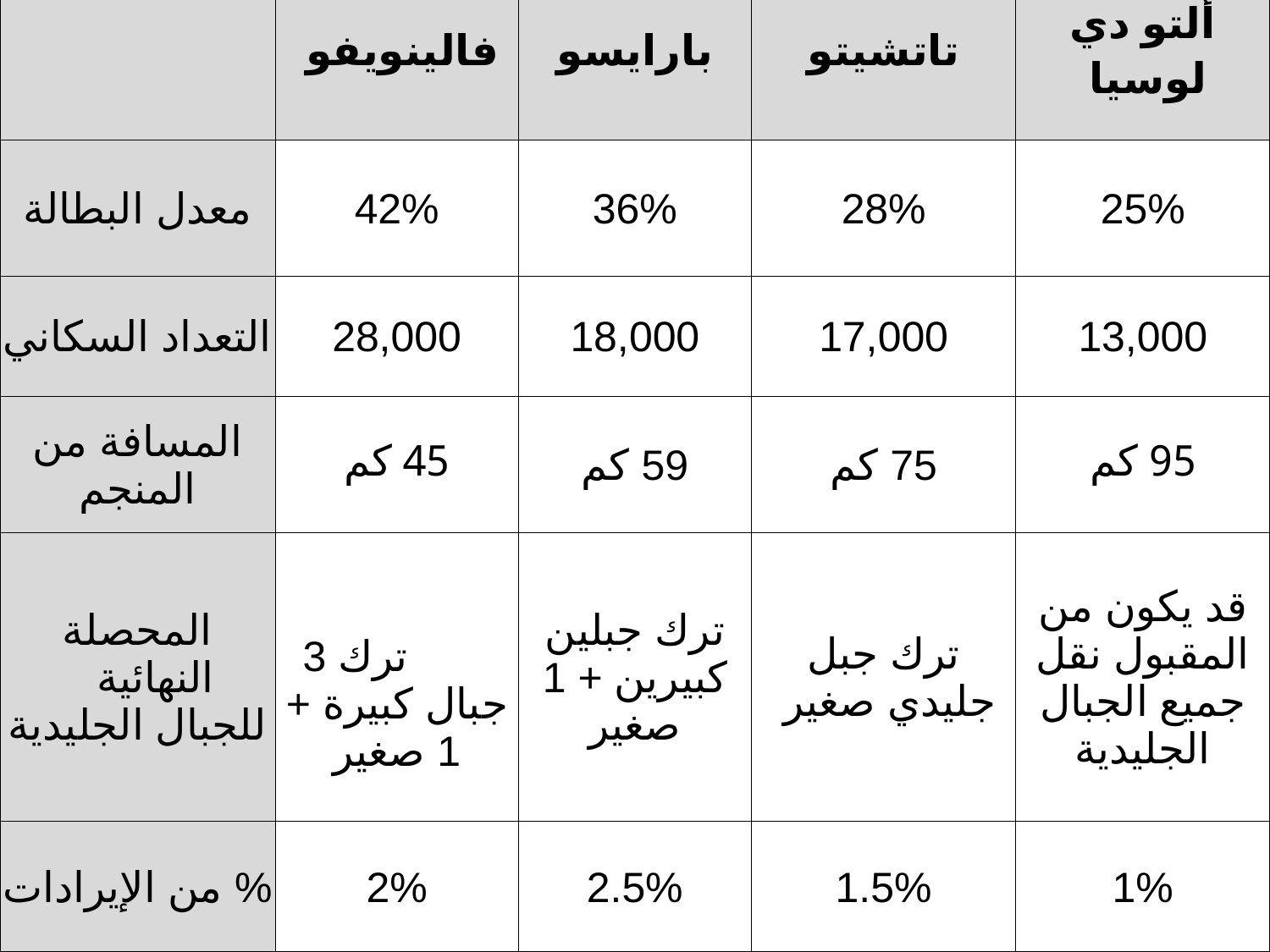

|  | فالينويفو | بارايسو | تاتشيتو | ألتو دي لوسيا |
| --- | --- | --- | --- | --- |
| معدل البطالة | 42% | 36% | 28% | 25% |
| التعداد السكاني | 28,000 | 18,000 | 17,000 | 13,000 |
| المسافة من المنجم | 45 كم | 59 كم | 75 كم | 95 كم |
| المحصلة النهائية للجبال الجليدية | ترك 3 جبال كبيرة + 1 صغير | ترك جبلين كبيرين + 1 صغير | ترك جبل جليدي صغير | قد يكون من المقبول نقل جميع الجبال الجليدية |
| % من الإيرادات | 2% | 2.5% | 1.5% | 1% |